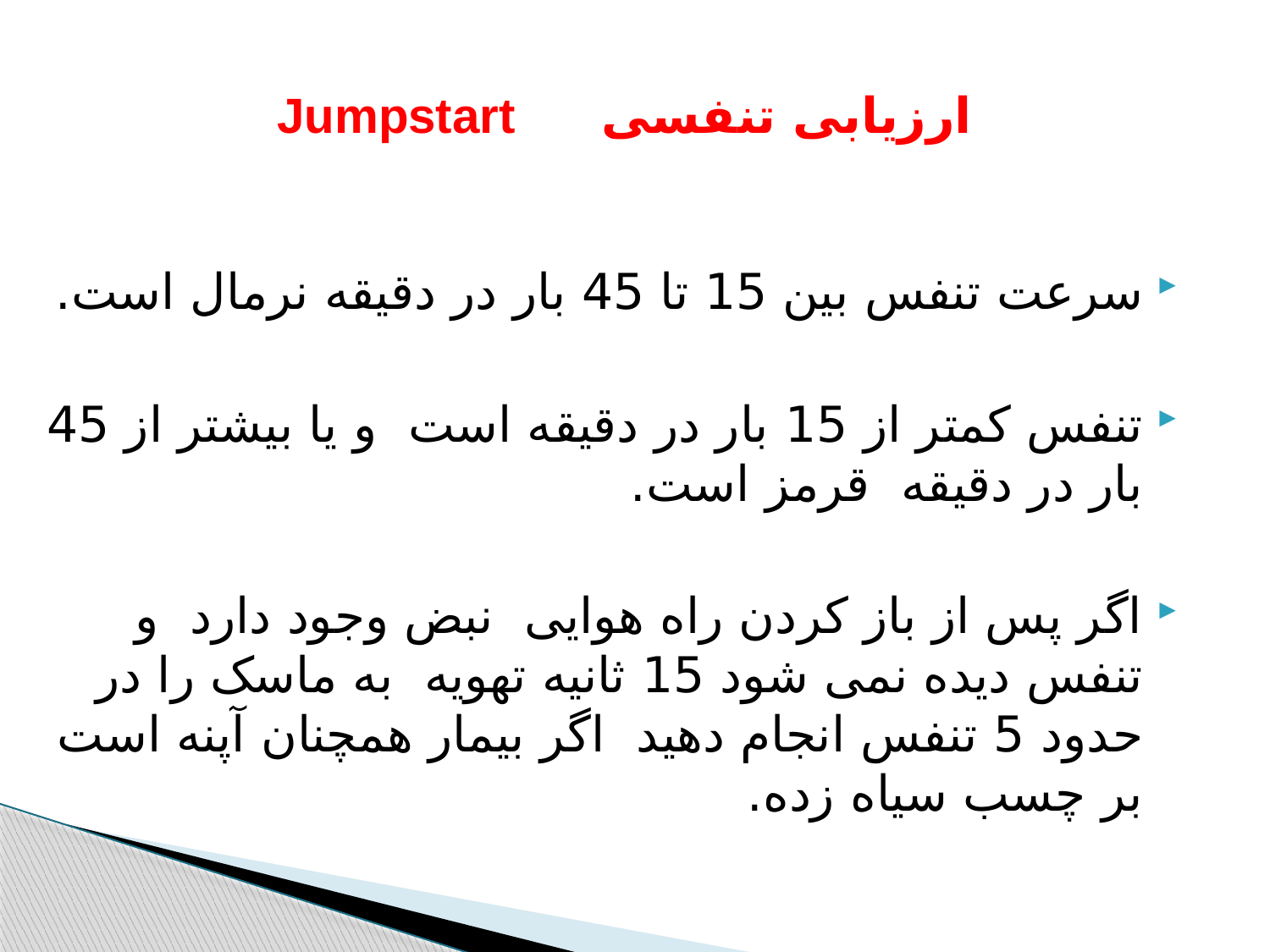

# ارزیابی تنفسی     Jumpstart
سرعت تنفس بین 15 تا 45 بار در دقیقه نرمال است.

تنفس کمتر از 15 بار در دقیقه است  و یا بیشتر از 45 بار در دقیقه  قرمز است.

اگر پس از باز کردن راه هوایی  نبض وجود دارد  و تنفس دیده نمی شود 15 ثانیه تهویه  به ماسک را در حدود 5 تنفس انجام دهید  اگر بیمار همچنان آپنه است بر چسب سیاه زده.